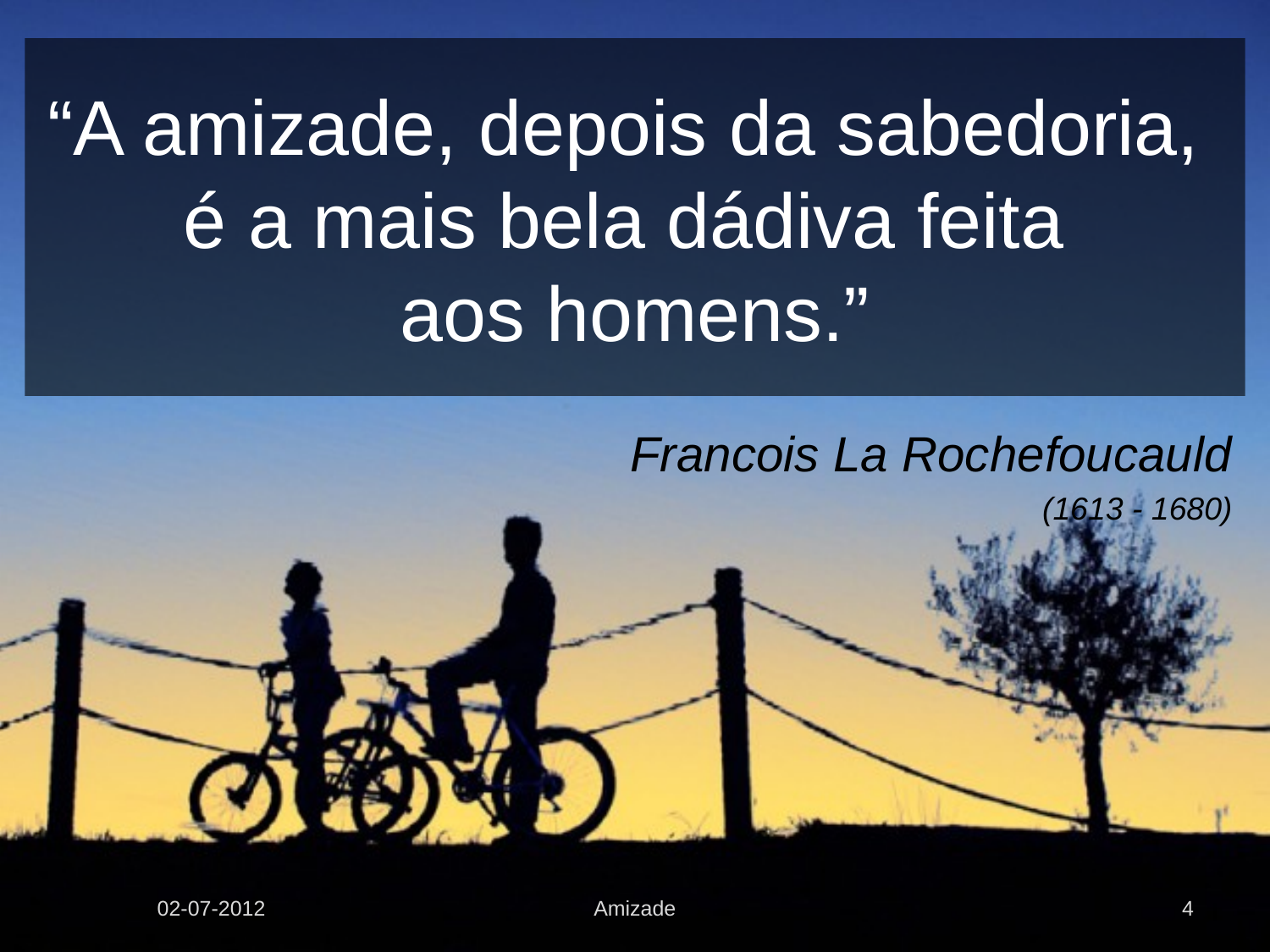

# “A amizade, depois da sabedoria, é a mais bela dádiva feita aos homens.”
Francois La Rochefoucauld
 (1613 - 1680)
02-07-2012
Amizade
4